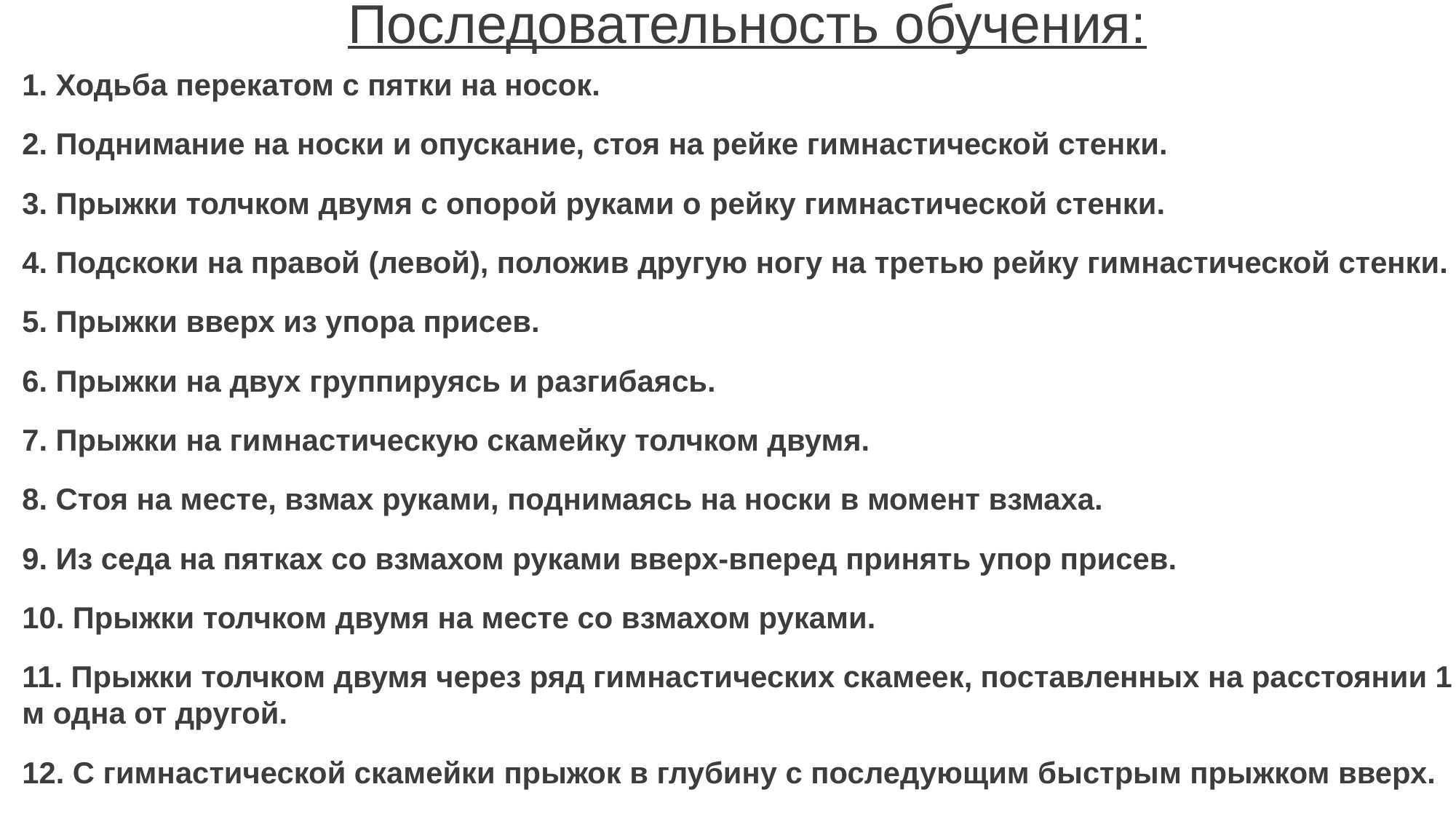

Последовательность обучения:
1. Ходьба перекатом с пятки на носок.
2. Поднимание на носки и опускание, стоя на рейке гимнастической стенки.
3. Прыжки толчком двумя с опорой руками о рейку гимнастической стенки.
4. Подскоки на правой (левой), положив другую ногу на третью рейку гимнастической стенки.
5. Прыжки вверх из упора присев.
6. Прыжки на двух группируясь и разгибаясь.
7. Прыжки на гимнастическую скамейку толчком двумя.
8. Стоя на месте, взмах руками, поднимаясь на носки в момент взмаха.
9. Из седа на пятках со взмахом руками вверх-вперед принять упор присев.
10. Прыжки толчком двумя на месте со взмахом руками.
11. Прыжки толчком двумя через ряд гимнастических скамеек, поставленных на расстоянии 1 м одна от другой.
12. С гимнастической скамейки прыжок в глубину с последующим быстрым прыжком вверх.